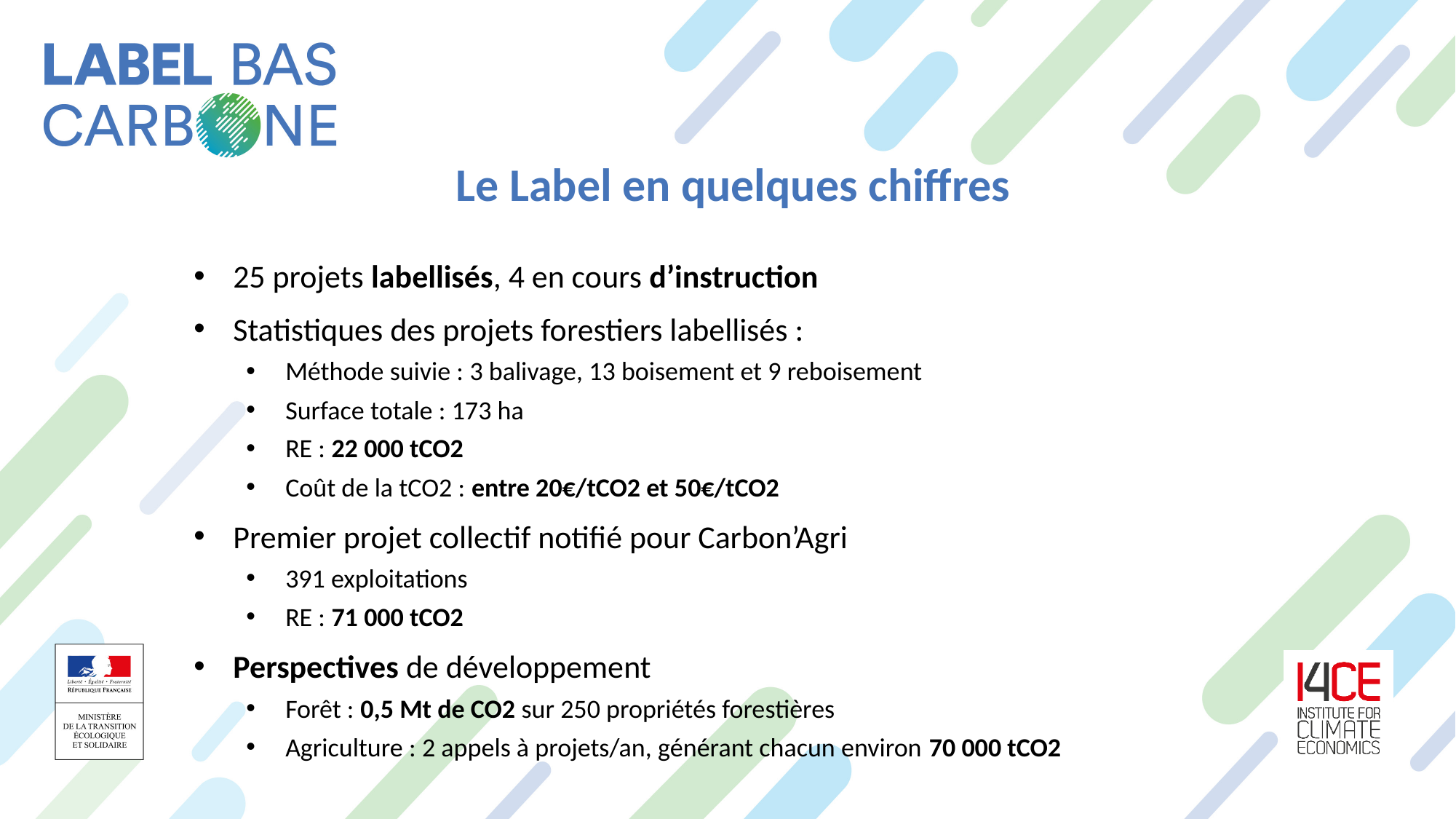

Le Label en quelques chiffres

25 projets labellisés, 4 en cours d’instruction
Statistiques des projets forestiers labellisés :
Méthode suivie : 3 balivage, 13 boisement et 9 reboisement
Surface totale : 173 ha
RE : 22 000 tCO2
Coût de la tCO2 : entre 20€/tCO2 et 50€/tCO2
Premier projet collectif notifié pour Carbon’Agri
391 exploitations
RE : 71 000 tCO2
Perspectives de développement
Forêt : 0,5 Mt de CO2 sur 250 propriétés forestières
Agriculture : 2 appels à projets/an, générant chacun environ 70 000 tCO2